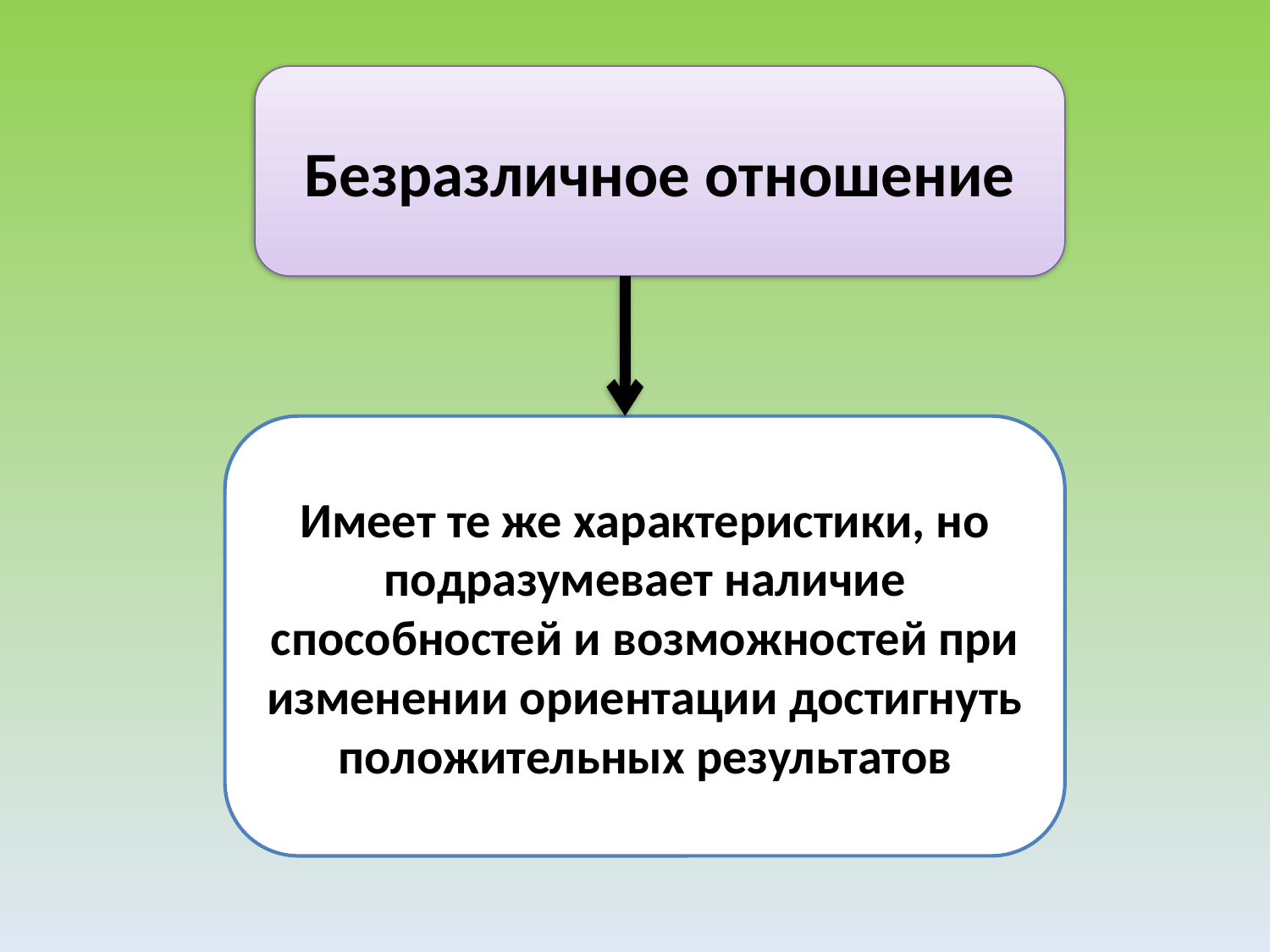

Безразличное отношение
Имеет те же характеристики, но подразумевает наличие способностей и возможностей при изменении ориентации достигнуть положительных результатов